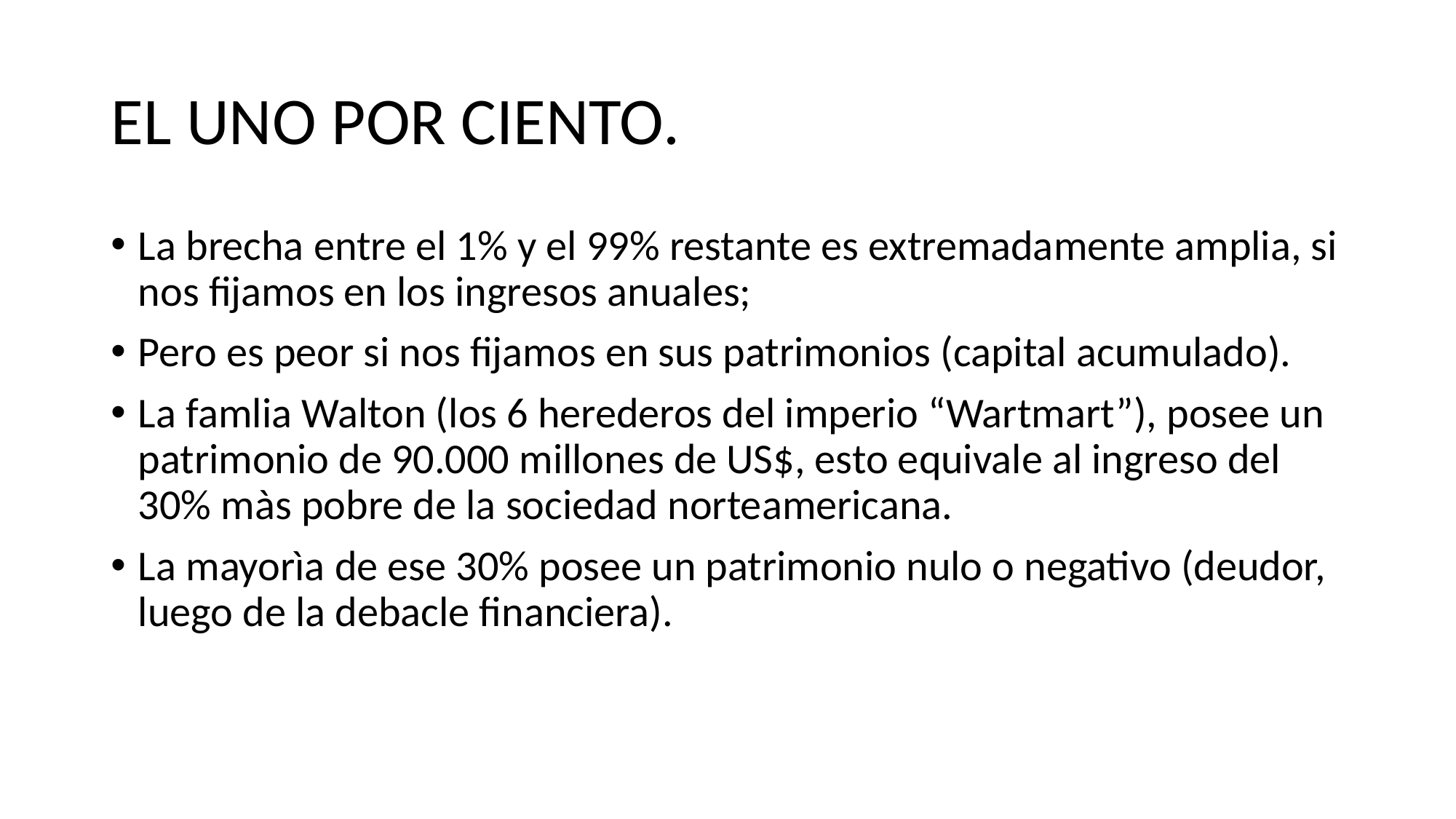

# EL UNO POR CIENTO.
La brecha entre el 1% y el 99% restante es extremadamente amplia, si nos fijamos en los ingresos anuales;
Pero es peor si nos fijamos en sus patrimonios (capital acumulado).
La famlia Walton (los 6 herederos del imperio “Wartmart”), posee un patrimonio de 90.000 millones de US$, esto equivale al ingreso del 30% màs pobre de la sociedad norteamericana.
La mayorìa de ese 30% posee un patrimonio nulo o negativo (deudor, luego de la debacle financiera).